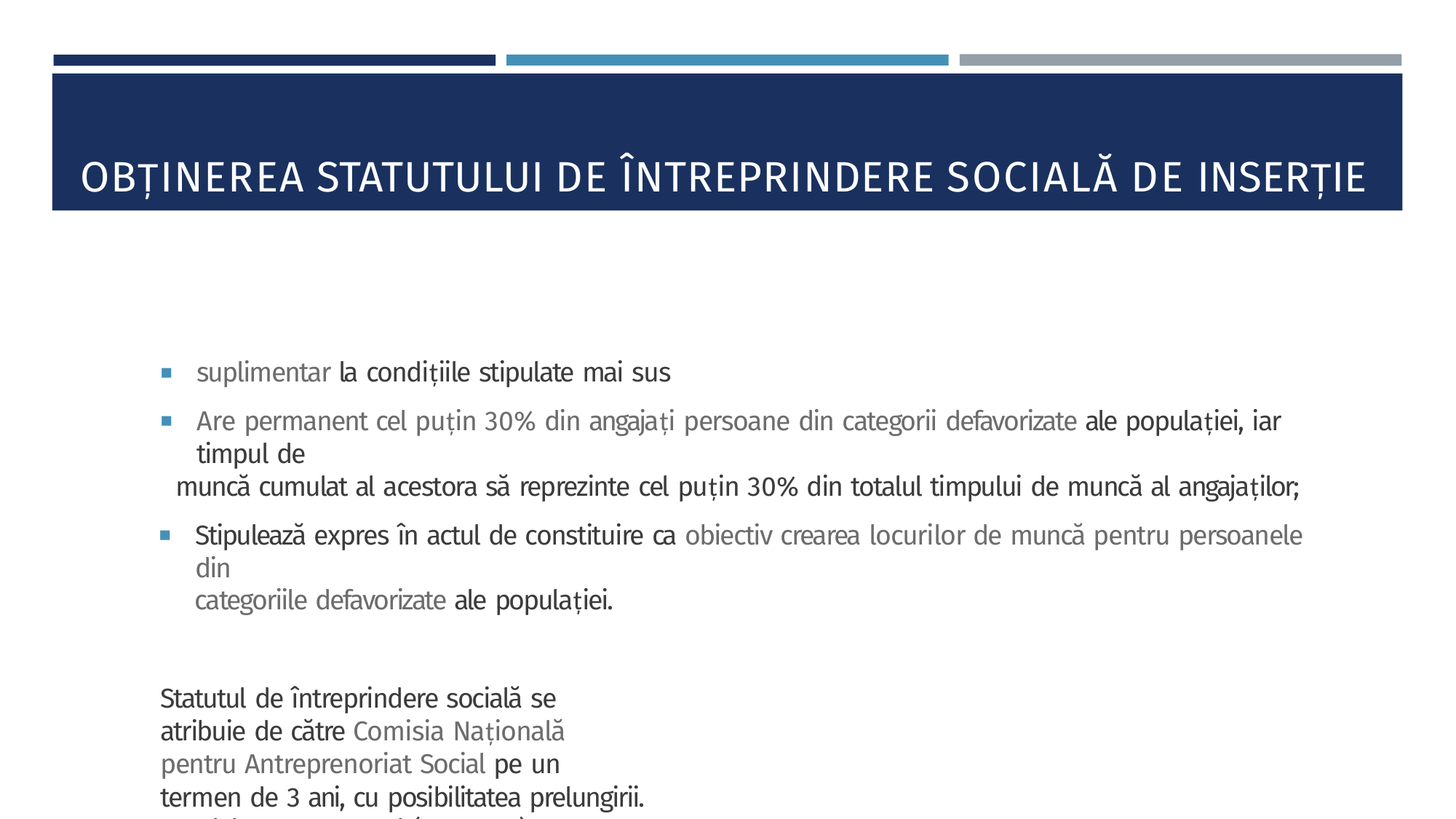

# OBȚINEREA STATUTULUI DE ÎNTREPRINDERE SOCIALĂ DE INSERȚIE
suplimentar la condițiile stipulate mai sus
Are permanent cel puțin 30% din angajați persoane din categorii defavorizate ale populației, iar timpul de
muncă cumulat al acestora să reprezinte cel puțin 30% din totalul timpului de muncă al angajaților;
Stipulează expres în actul de constituire ca obiectiv crearea locurilor de muncă pentru persoanele din
categoriile defavorizate ale populației.

Statutul de întreprindere socială se atribuie de către Comisia Națională pentru Antreprenoriat Social pe un
termen de 3 ani, cu posibilitatea prelungirii. Comisia – 11 membri (6 + 1 + 4)
În Registrul de stat se adaugă sintagma “întreprindere socială” sau “întreprindere socială de inserție”.